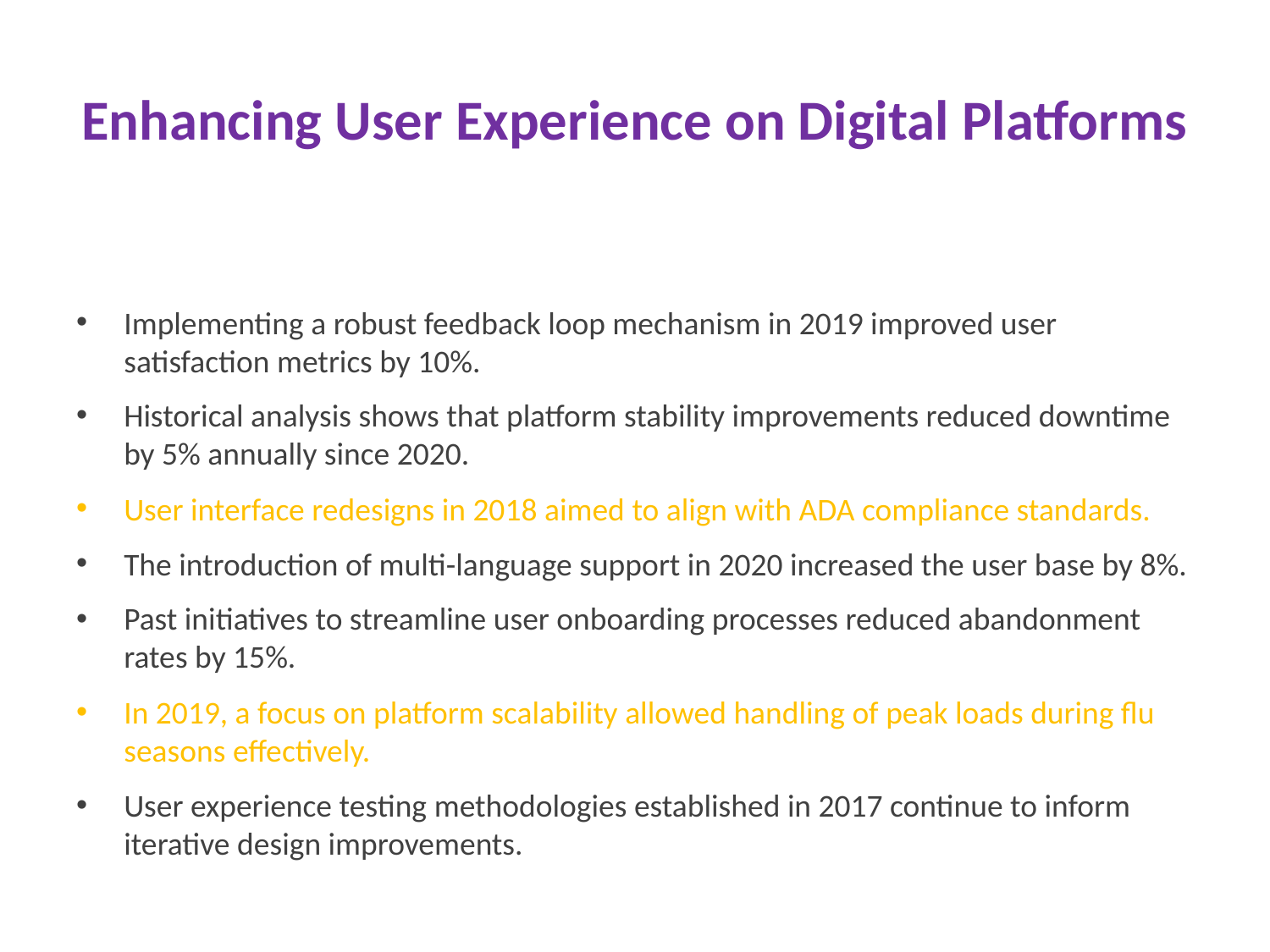

# Enhancing User Experience on Digital Platforms

Implementing a robust feedback loop mechanism in 2019 improved user satisfaction metrics by 10%.
Historical analysis shows that platform stability improvements reduced downtime by 5% annually since 2020.
User interface redesigns in 2018 aimed to align with ADA compliance standards.
The introduction of multi-language support in 2020 increased the user base by 8%.
Past initiatives to streamline user onboarding processes reduced abandonment rates by 15%.
In 2019, a focus on platform scalability allowed handling of peak loads during flu seasons effectively.
User experience testing methodologies established in 2017 continue to inform iterative design improvements.